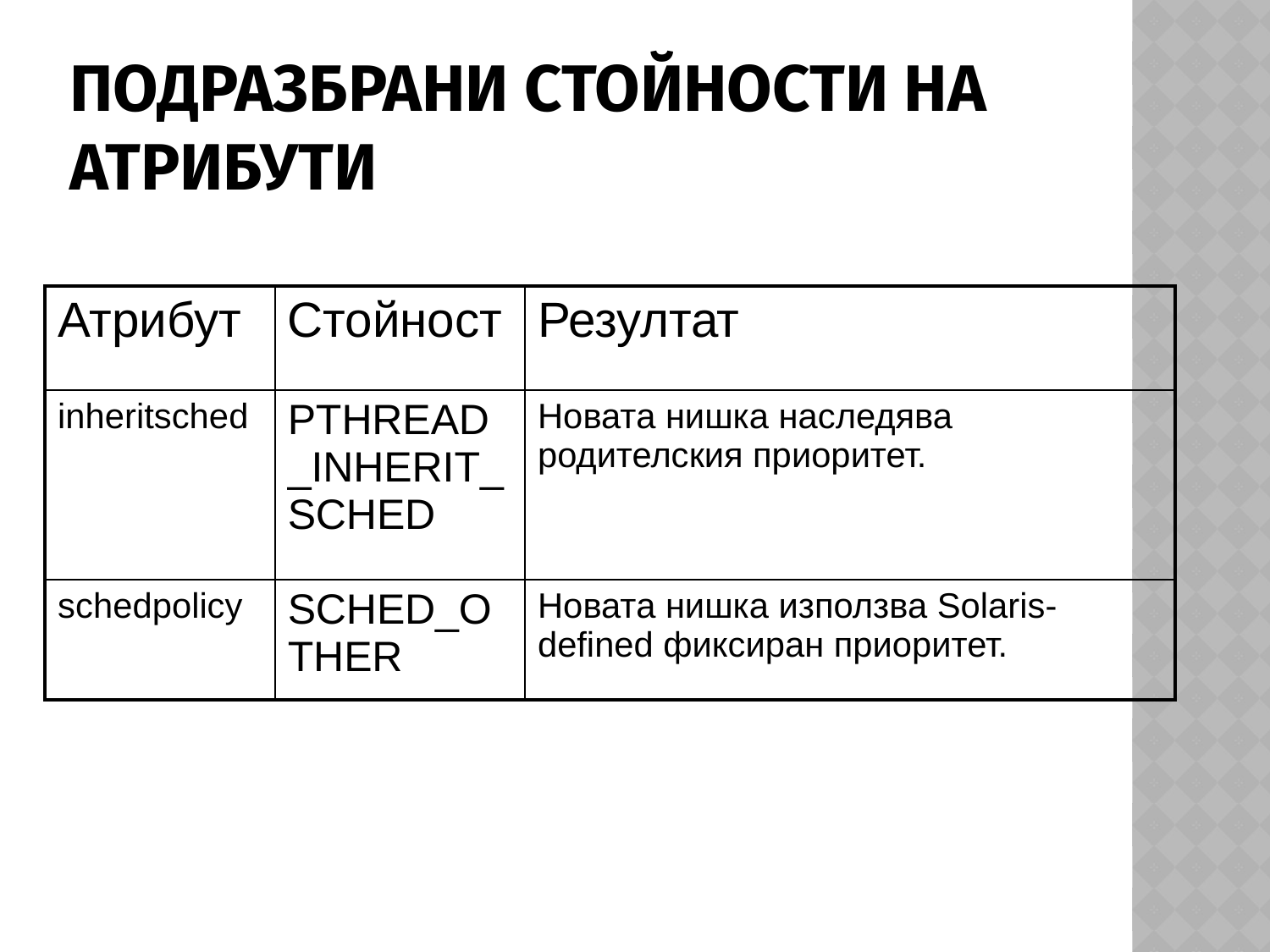

# Подразбрани стойности на атрибути
| Атрибут | Стойност | Резултат |
| --- | --- | --- |
| inheritsched | PTHREAD\_INHERIT\_SCHED | Новата нишка наследява родителския приоритет. |
| schedpolicy | SCHED\_OTHER | Новата нишка използва Solaris-defined фиксиран приоритет. |